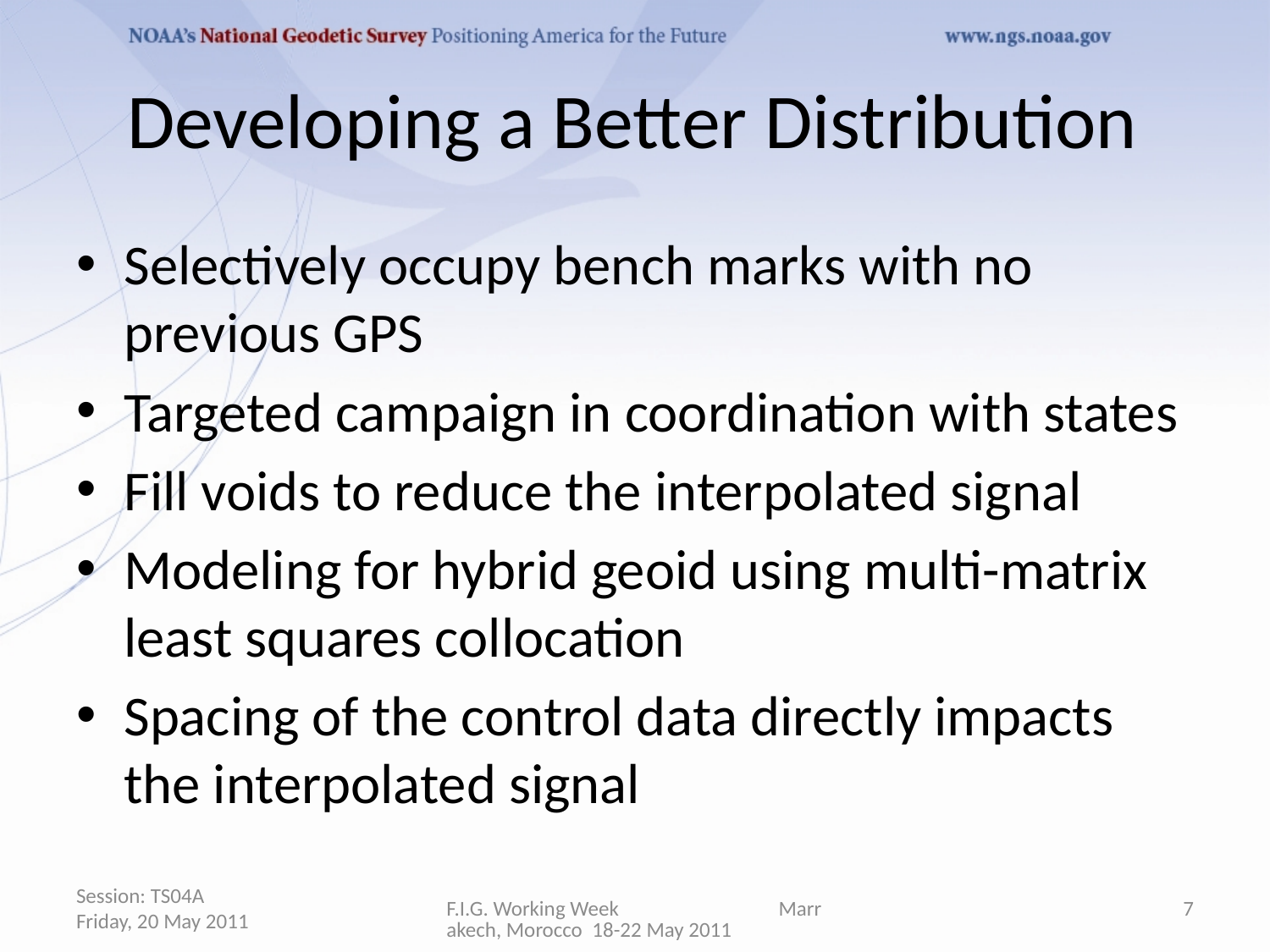

# Developing a Better Distribution
Selectively occupy bench marks with no previous GPS
Targeted campaign in coordination with states
Fill voids to reduce the interpolated signal
Modeling for hybrid geoid using multi-matrix least squares collocation
Spacing of the control data directly impacts the interpolated signal

Session: TS04A                          Friday, 20 May 2011
F.I.G. Working Week                                 Marrakech, Morocco  18-22 May 2011
7